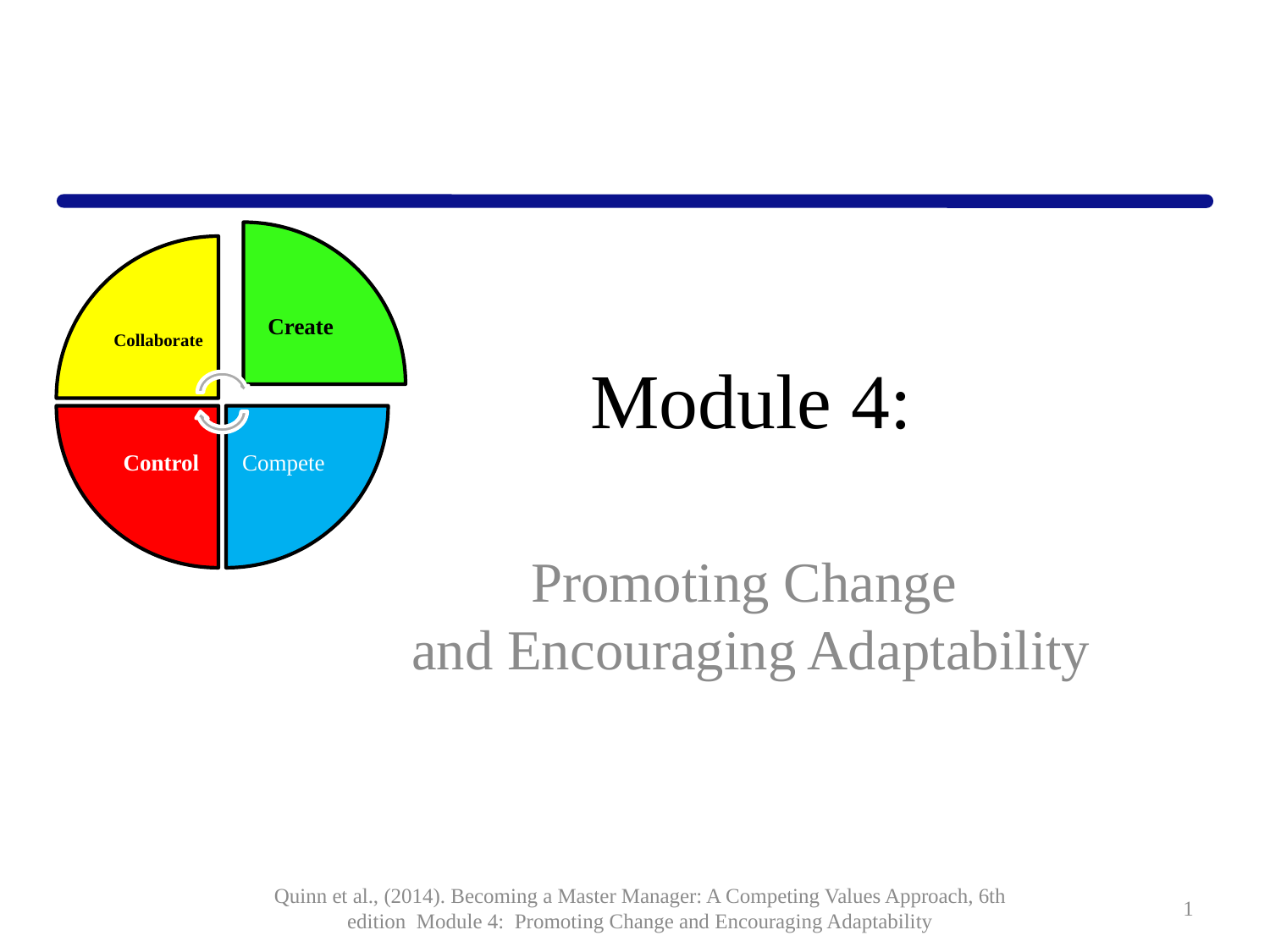

Collaborate
Create
Compete
Control
# Module 4:
Promoting Change
and Encouraging Adaptability
Quinn et al., (2014). Becoming a Master Manager: A Competing Values Approach, 6th edition  Module 4:  Promoting Change and Encouraging Adaptability
1